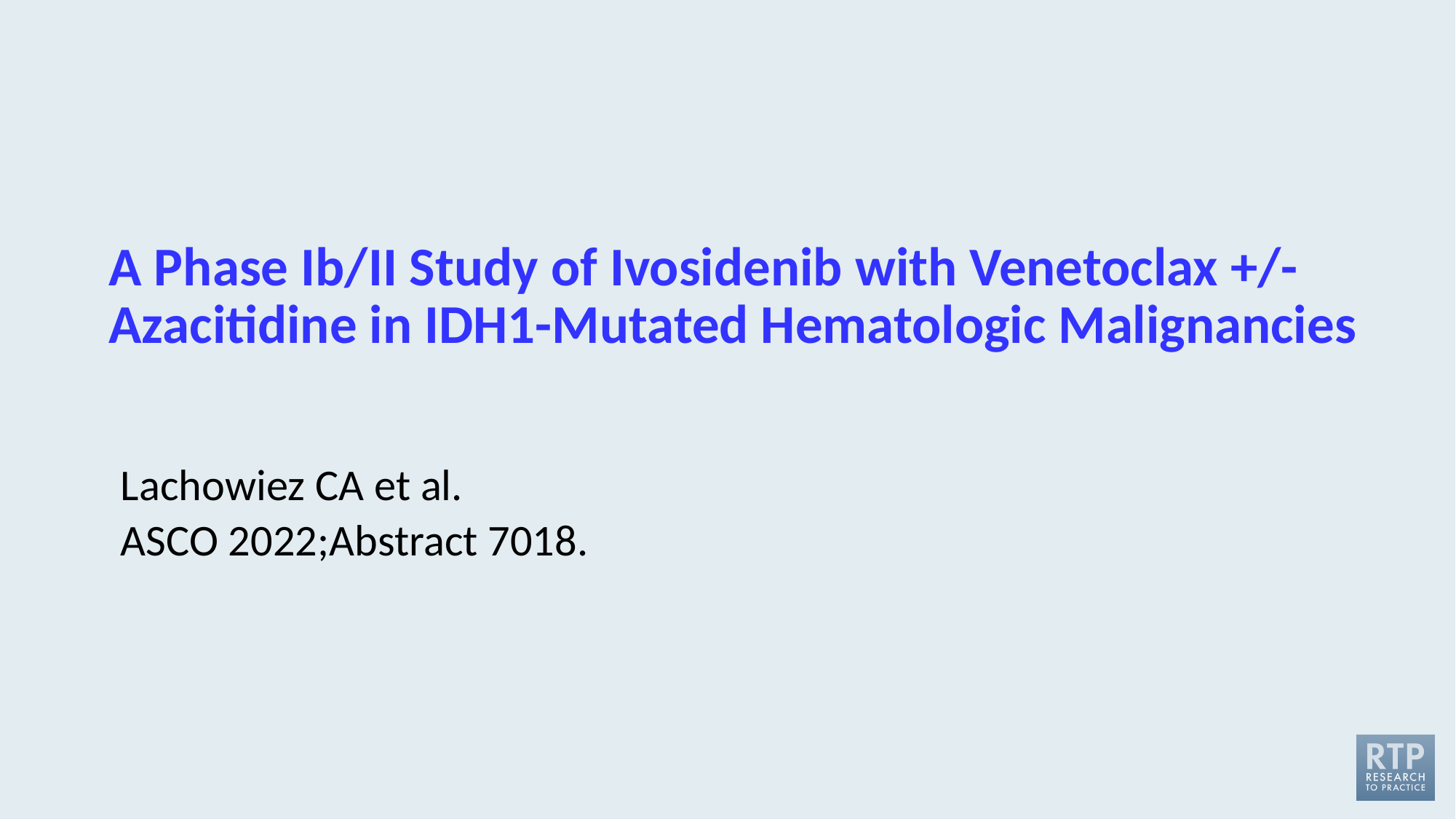

# A Phase Ib/II Study of Ivosidenib with Venetoclax +/- Azacitidine in IDH1-Mutated Hematologic Malignancies
Lachowiez CA et al.
ASCO 2022;Abstract 7018.